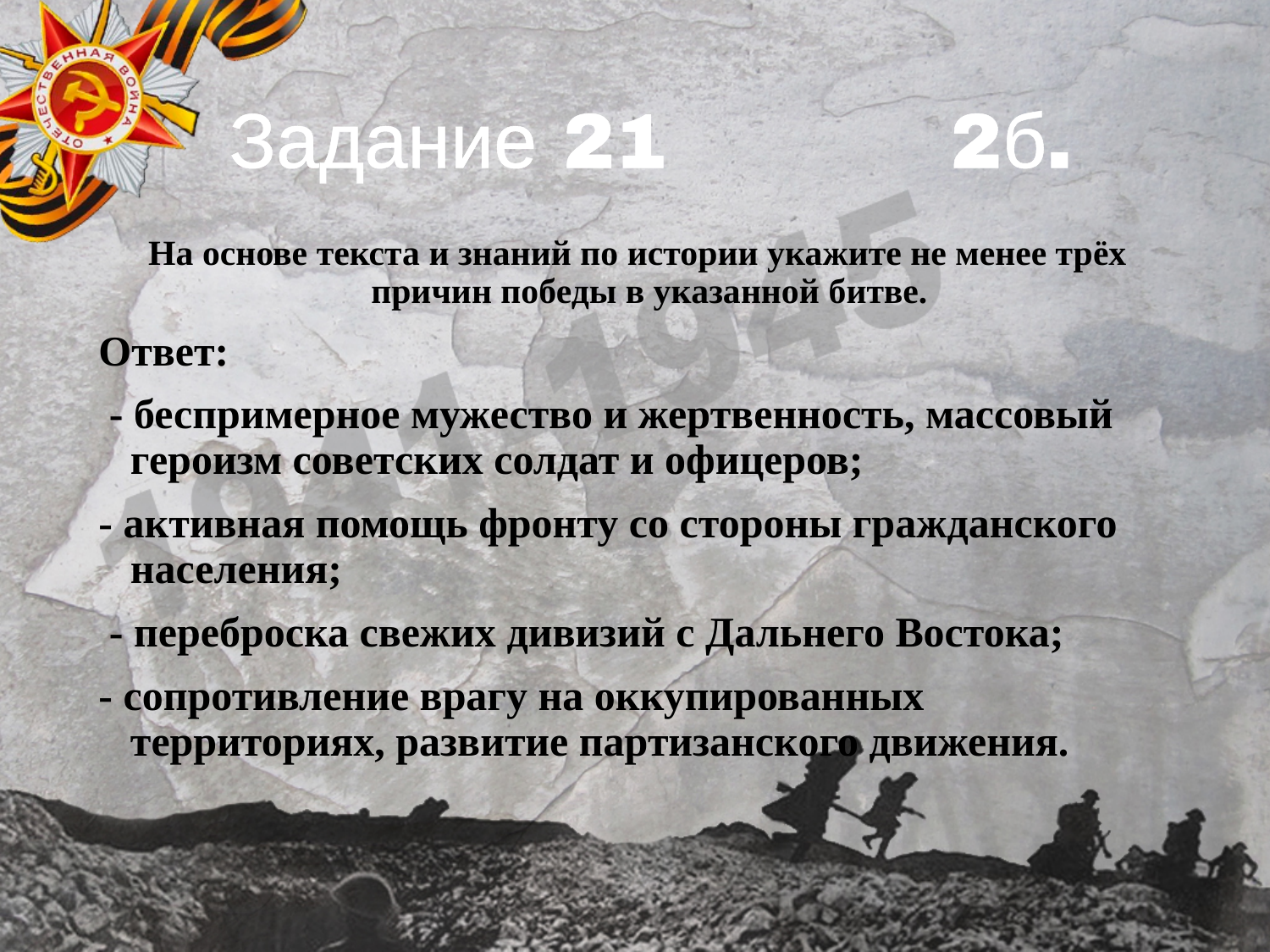

# Задание 21           2б.

 На основе текста и знаний по истории укажите не менее трёх причин победы в указанной битве.
Ответ:
 - беспримерное мужество и жертвенность, массовый героизм советских солдат и офицеров;
- активная помощь фронту со стороны гражданского населения;
 - переброска свежих дивизий с Дальнего Востока;
- сопротивление врагу на оккупированных территориях, развитие партизанского движения.